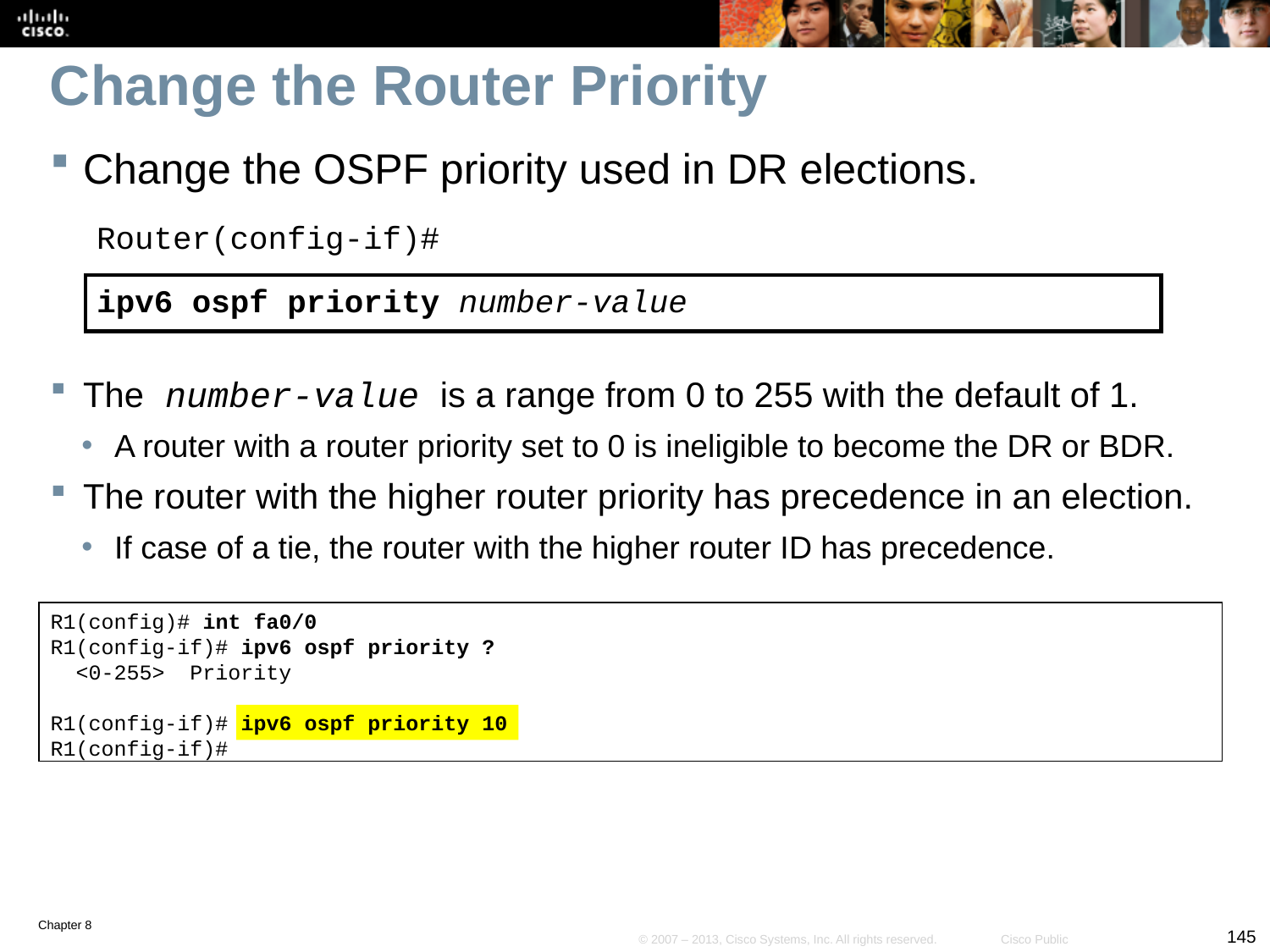

# Change the Router Priority
Change the OSPF priority used in DR elections.
Router(config-if)#
ipv6 ospf priority number-value
The number-value is a range from 0 to 255 with the default of 1.
A router with a router priority set to 0 is ineligible to become the DR or BDR.
The router with the higher router priority has precedence in an election.
If case of a tie, the router with the higher router ID has precedence.
R1(config)# int fa0/0
R1(config-if)# ipv6 ospf priority ?
  <0-255>  Priority

R1(config-if)# ipv6 ospf priority 10
R1(config-if)#